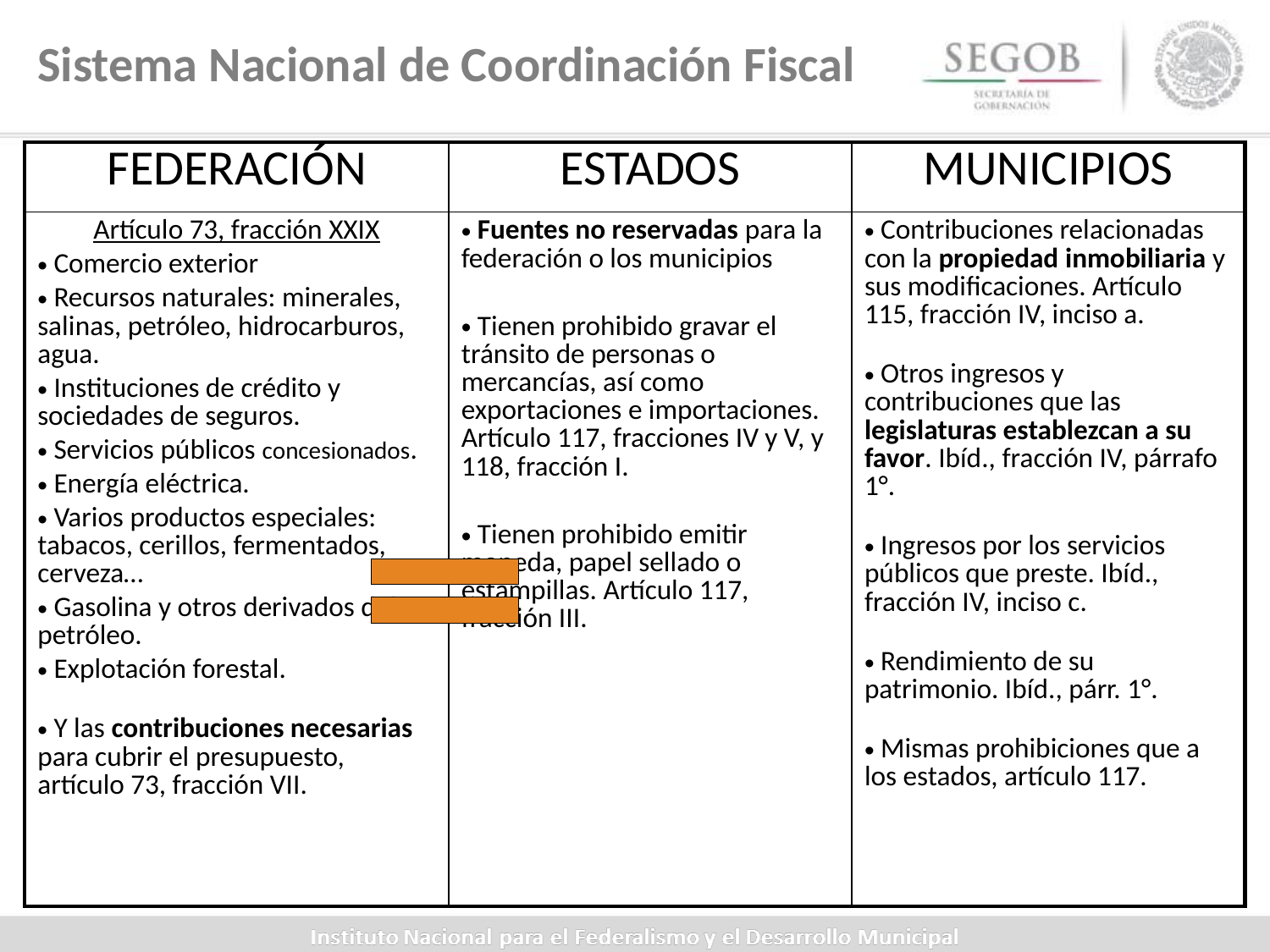

Sistema Nacional de Coordinación Fiscal
| FEDERACIÓN | ESTADOS | MUNICIPIOS |
| --- | --- | --- |
| Artículo 73, fracción XXIX Comercio exterior Recursos naturales: minerales, salinas, petróleo, hidrocarburos, agua. Instituciones de crédito y sociedades de seguros. Servicios públicos concesionados. Energía eléctrica. Varios productos especiales: tabacos, cerillos, fermentados, cerveza… Gasolina y otros derivados del petróleo. Explotación forestal. Y las contribuciones necesarias para cubrir el presupuesto, artículo 73, fracción VII. | Fuentes no reservadas para la federación o los municipios Tienen prohibido gravar el tránsito de personas o mercancías, así como exportaciones e importaciones. Artículo 117, fracciones IV y V, y 118, fracción I. Tienen prohibido emitir moneda, papel sellado o estampillas. Artículo 117, fracción III. | Contribuciones relacionadas con la propiedad inmobiliaria y sus modificaciones. Artículo 115, fracción IV, inciso a. Otros ingresos y contribuciones que las legislaturas establezcan a su favor. Ibíd., fracción IV, párrafo 1°. Ingresos por los servicios públicos que preste. Ibíd., fracción IV, inciso c. Rendimiento de su patrimonio. Ibíd., párr. 1°. Mismas prohibiciones que a los estados, artículo 117. |